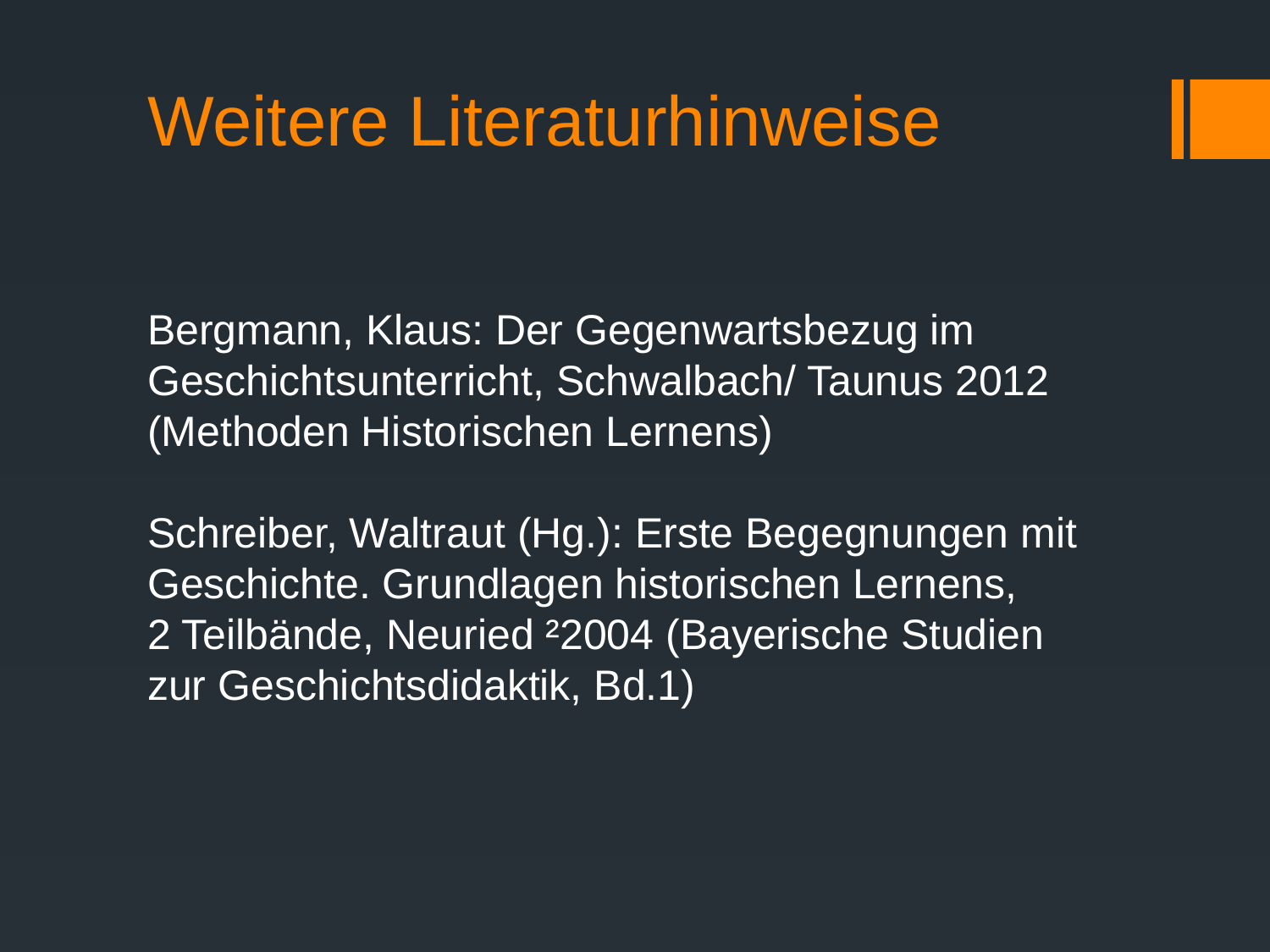

# Weitere Literaturhinweise
Bergmann, Klaus: Der Gegenwartsbezug im Geschichtsunterricht, Schwalbach/ Taunus 2012 (Methoden Historischen Lernens)

Schreiber, Waltraut (Hg.): Erste Begegnungen mit Geschichte. Grundlagen historischen Lernens,
2 Teilbände, Neuried ²2004 (Bayerische Studien zur Geschichtsdidaktik, Bd.1)